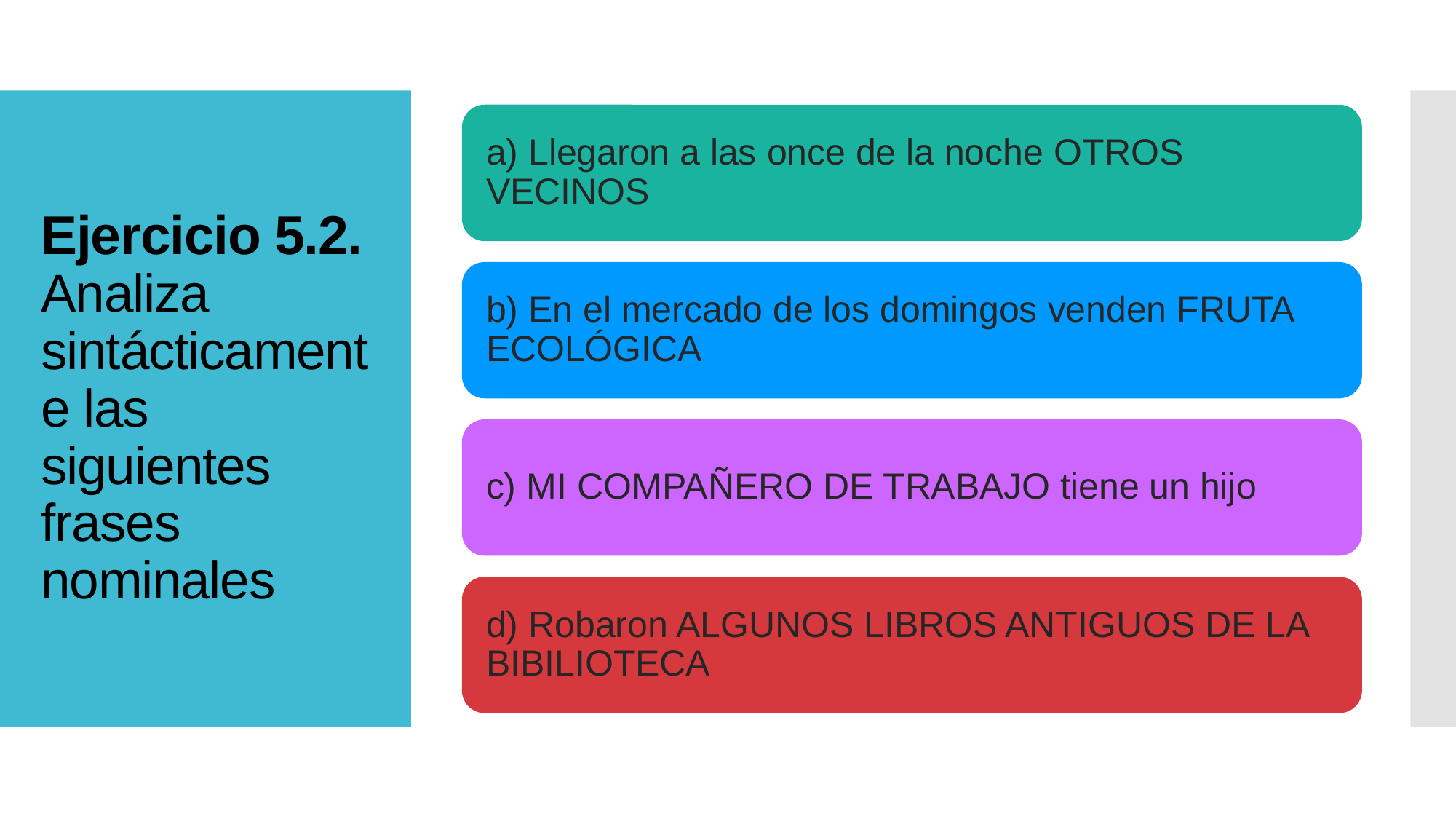

a) Llegaron a las once de la noche otros vecinos
b) En el mercado de los domingos venden FRUTA ECOLÓGICA
c) MI COMPAÑERO DE TRABAJO tiene un hijo
d) Robaron ALGUNOS LIBROS ANTIGUOS DE LA BIBILIOTECA
# Ejercicio 5.2. Analiza sintácticamente las siguientes frases nominales